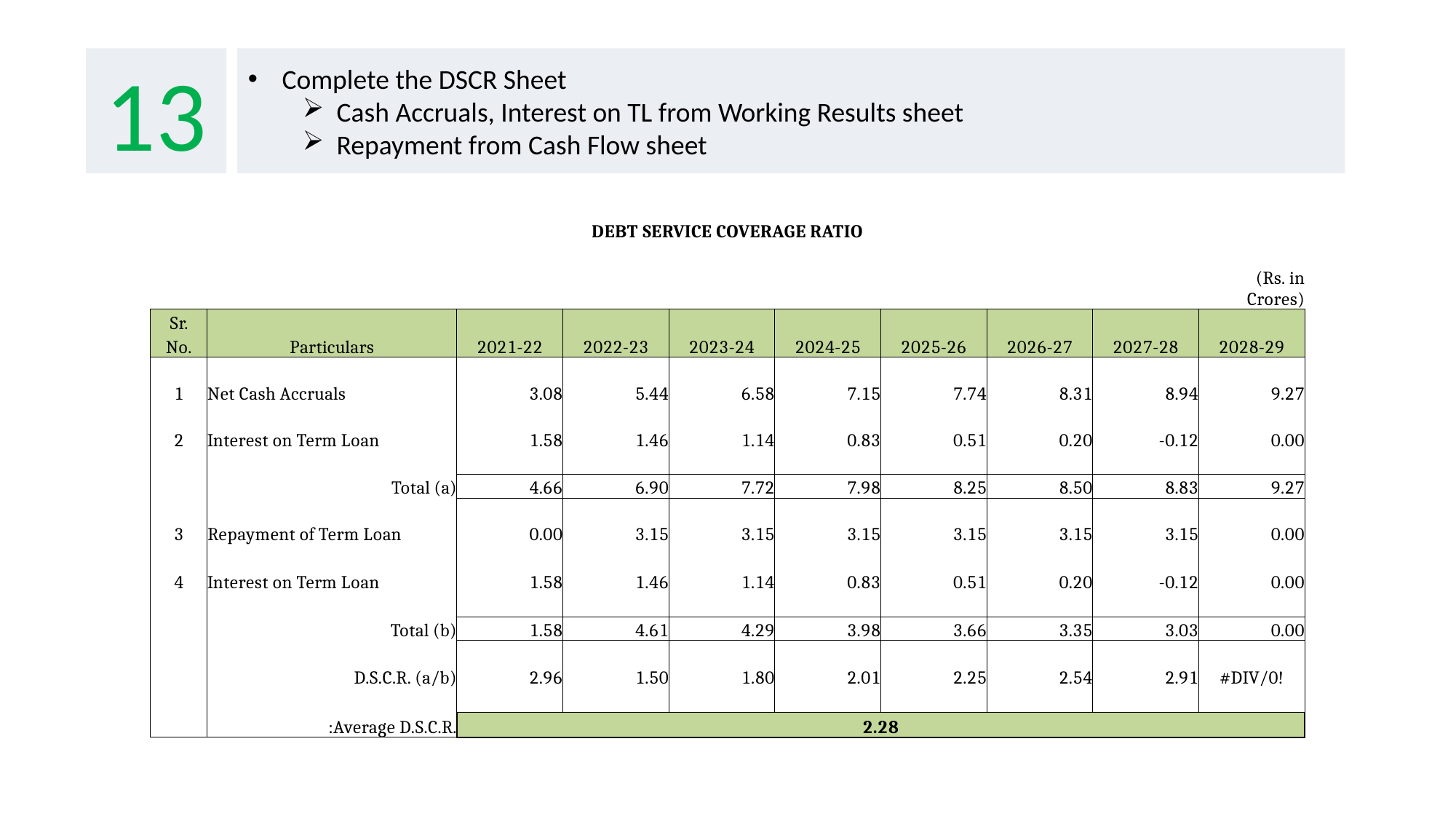

13
Complete the DSCR Sheet
Cash Accruals, Interest on TL from Working Results sheet
Repayment from Cash Flow sheet
| DEBT SERVICE COVERAGE RATIO |  |  |  |  |  |  |  |  |  |
| --- | --- | --- | --- | --- | --- | --- | --- | --- | --- |
|  |  |  |  |  |  |  |  |  |  |
|  |  |  |  |  |  |  |  |  | (Rs. in Crores) |
| Sr. |  |  |  |  |  |  |  |  |  |
| No. | Particulars | 2021-22 | 2022-23 | 2023-24 | 2024-25 | 2025-26 | 2026-27 | 2027-28 | 2028-29 |
|  |  |  |  |  |  |  |  |  |  |
| 1 | Net Cash Accruals | 3.08 | 5.44 | 6.58 | 7.15 | 7.74 | 8.31 | 8.94 | 9.27 |
|  |  |  |  |  |  |  |  |  |  |
| 2 | Interest on Term Loan | 1.58 | 1.46 | 1.14 | 0.83 | 0.51 | 0.20 | -0.12 | 0.00 |
|  |  |  |  |  |  |  |  |  |  |
|  | Total (a) | 4.66 | 6.90 | 7.72 | 7.98 | 8.25 | 8.50 | 8.83 | 9.27 |
|  |  |  |  |  |  |  |  |  |  |
| 3 | Repayment of Term Loan | 0.00 | 3.15 | 3.15 | 3.15 | 3.15 | 3.15 | 3.15 | 0.00 |
|  |  |  |  |  |  |  |  |  |  |
| 4 | Interest on Term Loan | 1.58 | 1.46 | 1.14 | 0.83 | 0.51 | 0.20 | -0.12 | 0.00 |
|  |  |  |  |  |  |  |  |  |  |
|  | Total (b) | 1.58 | 4.61 | 4.29 | 3.98 | 3.66 | 3.35 | 3.03 | 0.00 |
|  |  |  |  |  |  |  |  |  |  |
|  | D.S.C.R. (a/b) | 2.96 | 1.50 | 1.80 | 2.01 | 2.25 | 2.54 | 2.91 | #DIV/0! |
|  |  |  |  |  |  |  |  |  |  |
|  | :Average D.S.C.R. | 2.28 |  |  |  |  |  |  |  |